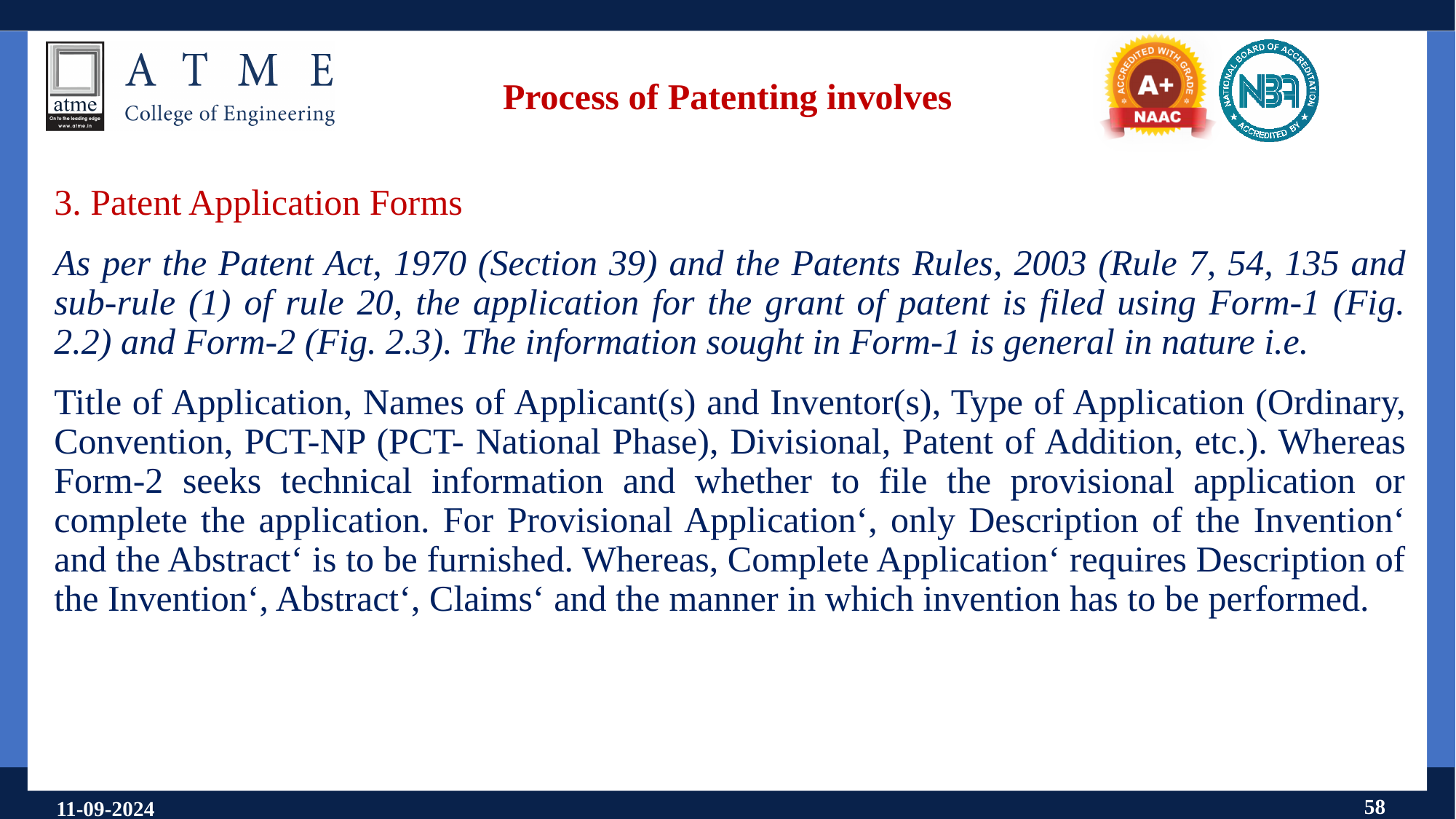

# Process of Patenting involves
3. Patent Application Forms
As per the Patent Act, 1970 (Section 39) and the Patents Rules, 2003 (Rule 7, 54, 135 and sub-rule (1) of rule 20, the application for the grant of patent is filed using Form-1 (Fig. 2.2) and Form-2 (Fig. 2.3). The information sought in Form-1 is general in nature i.e.
Title of Application, Names of Applicant(s) and Inventor(s), Type of Application (Ordinary, Convention, PCT-NP (PCT- National Phase), Divisional, Patent of Addition, etc.). Whereas Form-2 seeks technical information and whether to file the provisional application or complete the application. For Provisional Application‘, only Description of the Invention‘ and the Abstract‘ is to be furnished. Whereas, Complete Application‘ requires Description of the Invention‘, Abstract‘, Claims‘ and the manner in which invention has to be performed.
58
11-09-2024